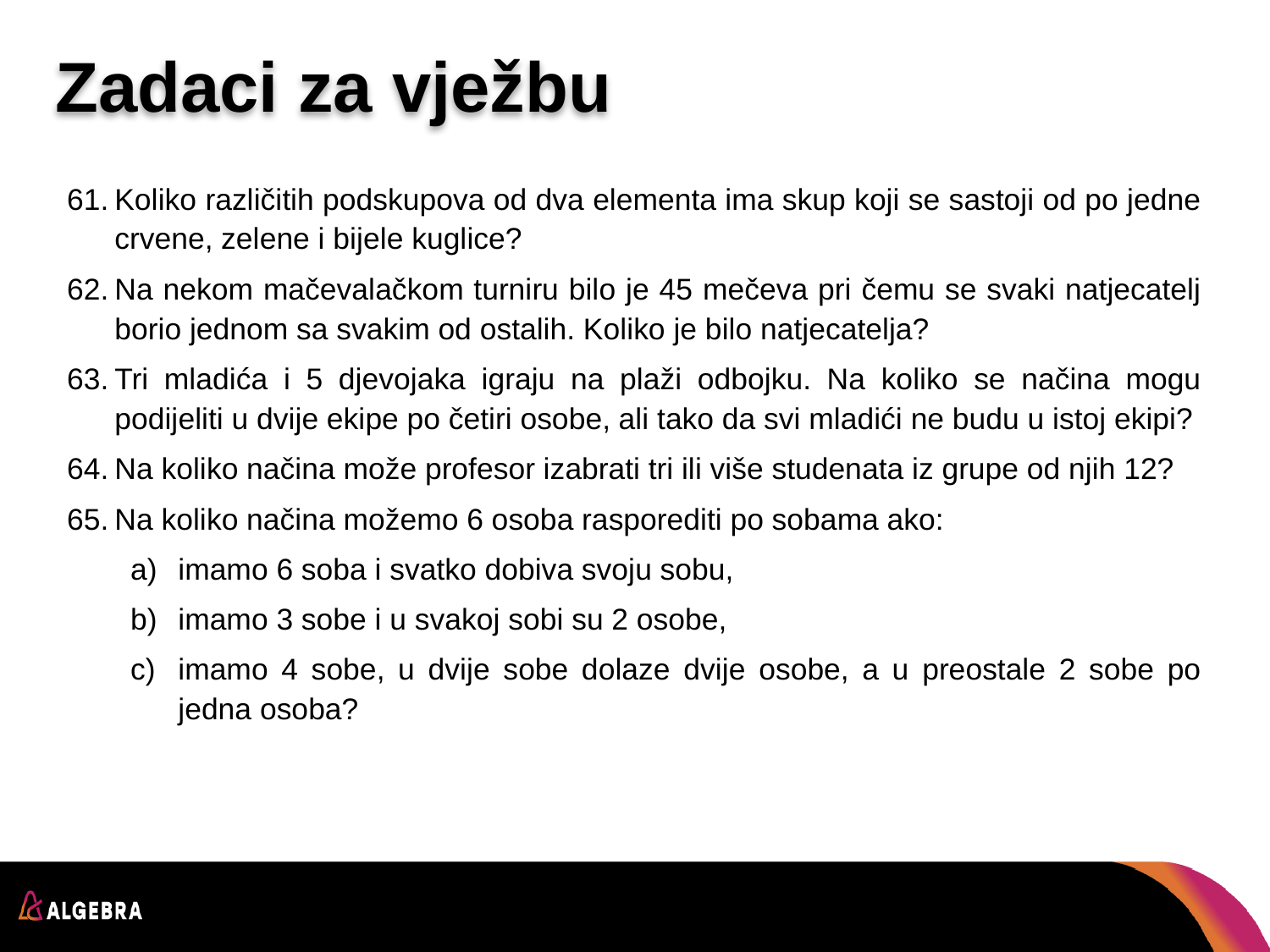

# Zadaci za vježbu
Koliko različitih podskupova od dva elementa ima skup koji se sastoji od po jedne crvene, zelene i bijele kuglice?
Na nekom mačevalačkom turniru bilo je 45 mečeva pri čemu se svaki natjecatelj borio jednom sa svakim od ostalih. Koliko je bilo natjecatelja?
Tri mladića i 5 djevojaka igraju na plaži odbojku. Na koliko se načina mogu podijeliti u dvije ekipe po četiri osobe, ali tako da svi mladići ne budu u istoj ekipi?
Na koliko načina može profesor izabrati tri ili više studenata iz grupe od njih 12?
Na koliko načina možemo 6 osoba rasporediti po sobama ako:
imamo 6 soba i svatko dobiva svoju sobu,
imamo 3 sobe i u svakoj sobi su 2 osobe,
imamo 4 sobe, u dvije sobe dolaze dvije osobe, a u preostale 2 sobe po jedna osoba?